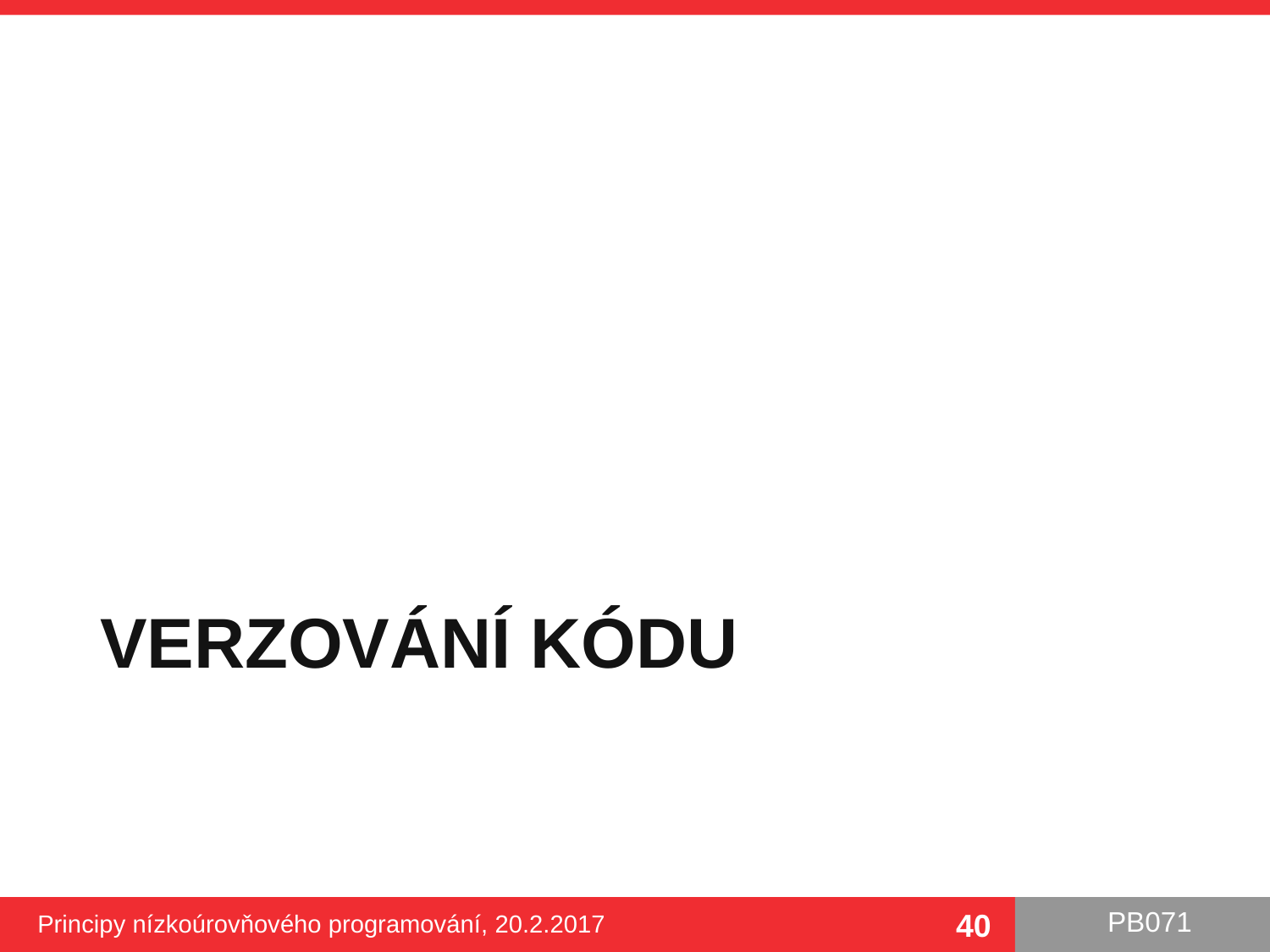

# Verzování kódu
Principy nízkoúrovňového programování, 20.2.2017